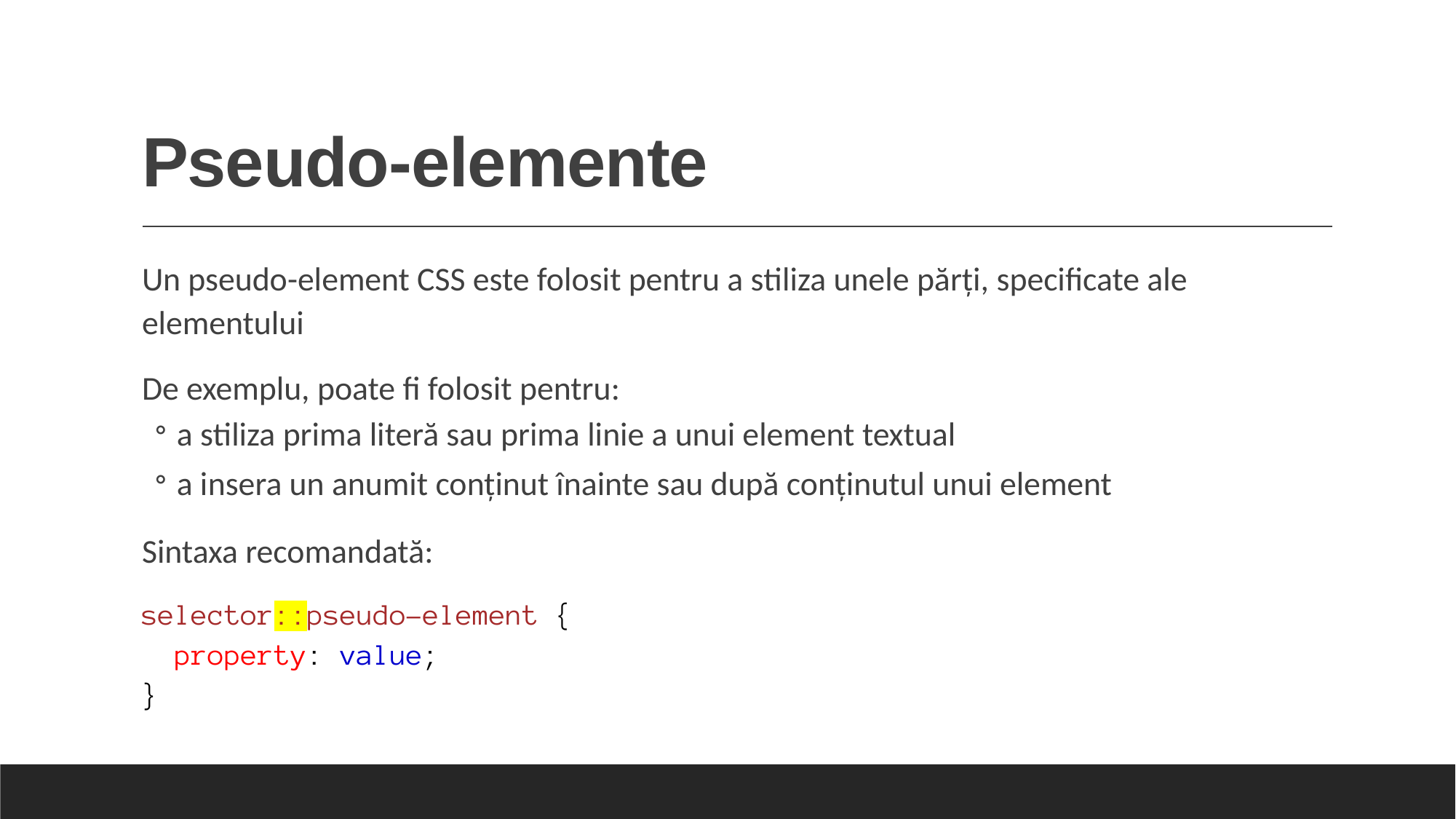

# Pseudo-elemente
Un pseudo-element CSS este folosit pentru a stiliza unele părți, specificate ale elementului
De exemplu, poate fi folosit pentru:
a stiliza prima literă sau prima linie a unui element textual
a insera un anumit conținut înainte sau după conținutul unui element
Sintaxa recomandată:
selector::pseudo-element {
  property: value;
}